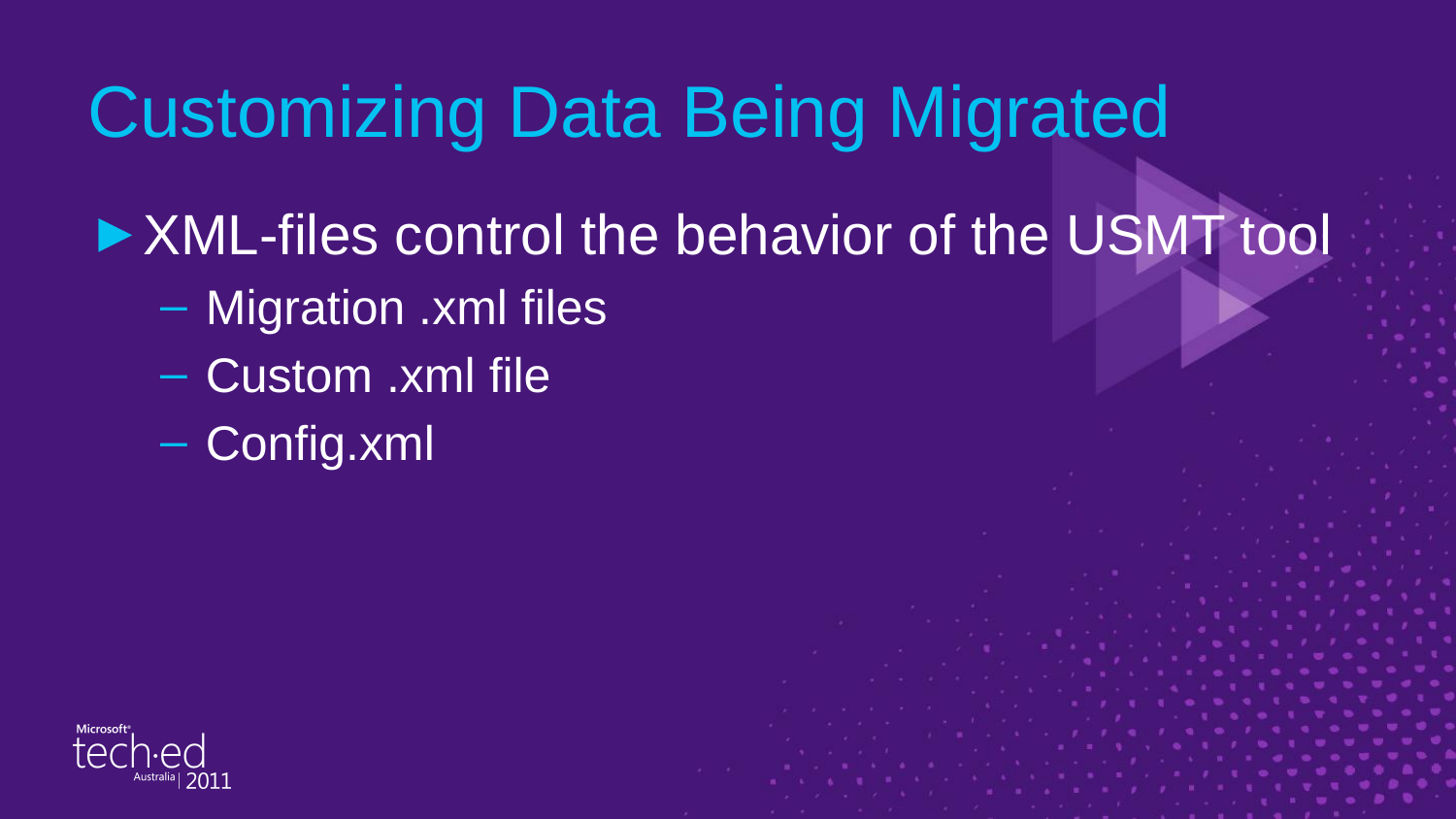

# Customizing Data Being Migrated
XML-files control the behavior of the USMT tool
Migration .xml files
Custom .xml file
Config.xml